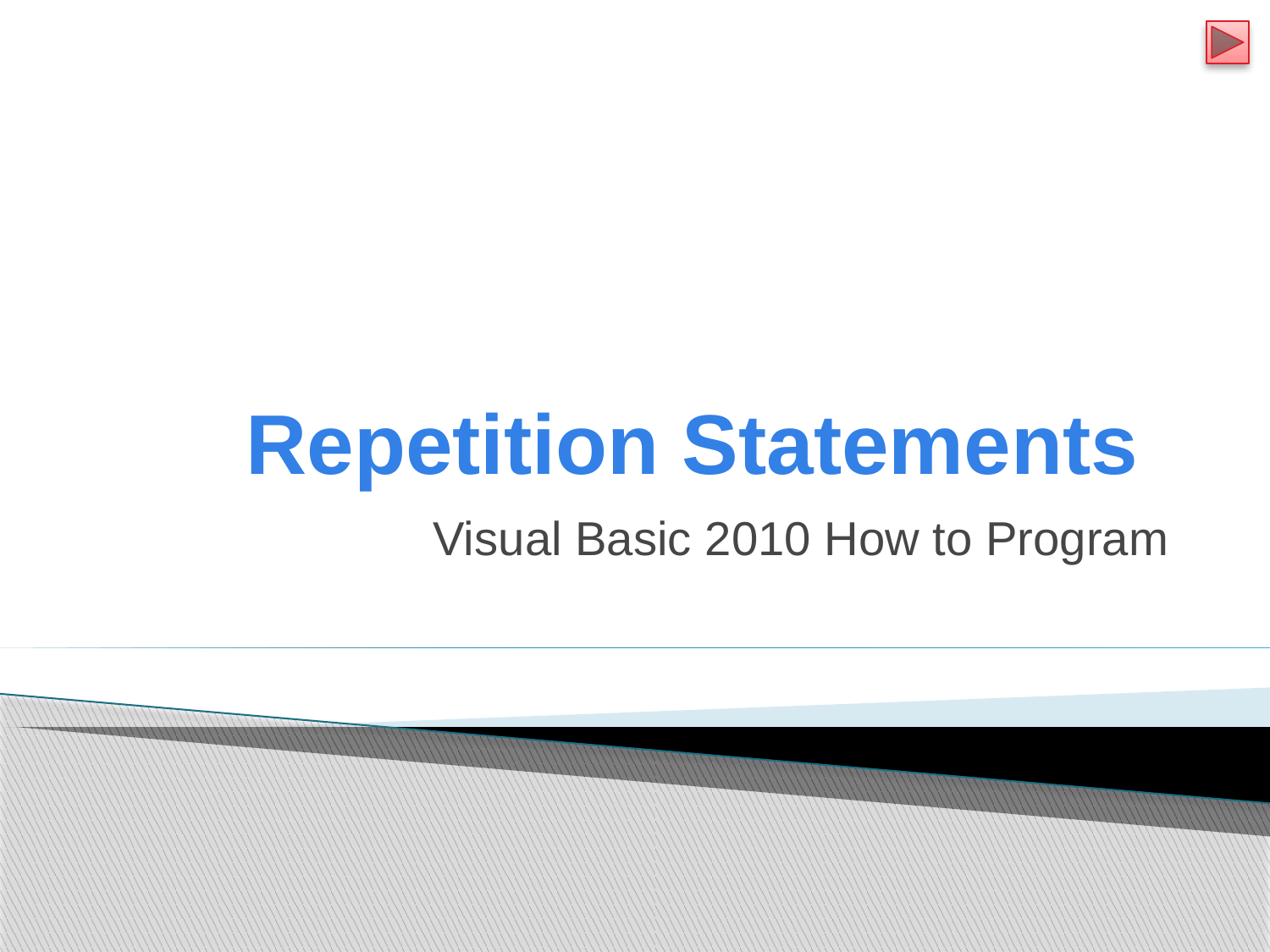

# Repetition Statements
Visual Basic 2010 How to Program